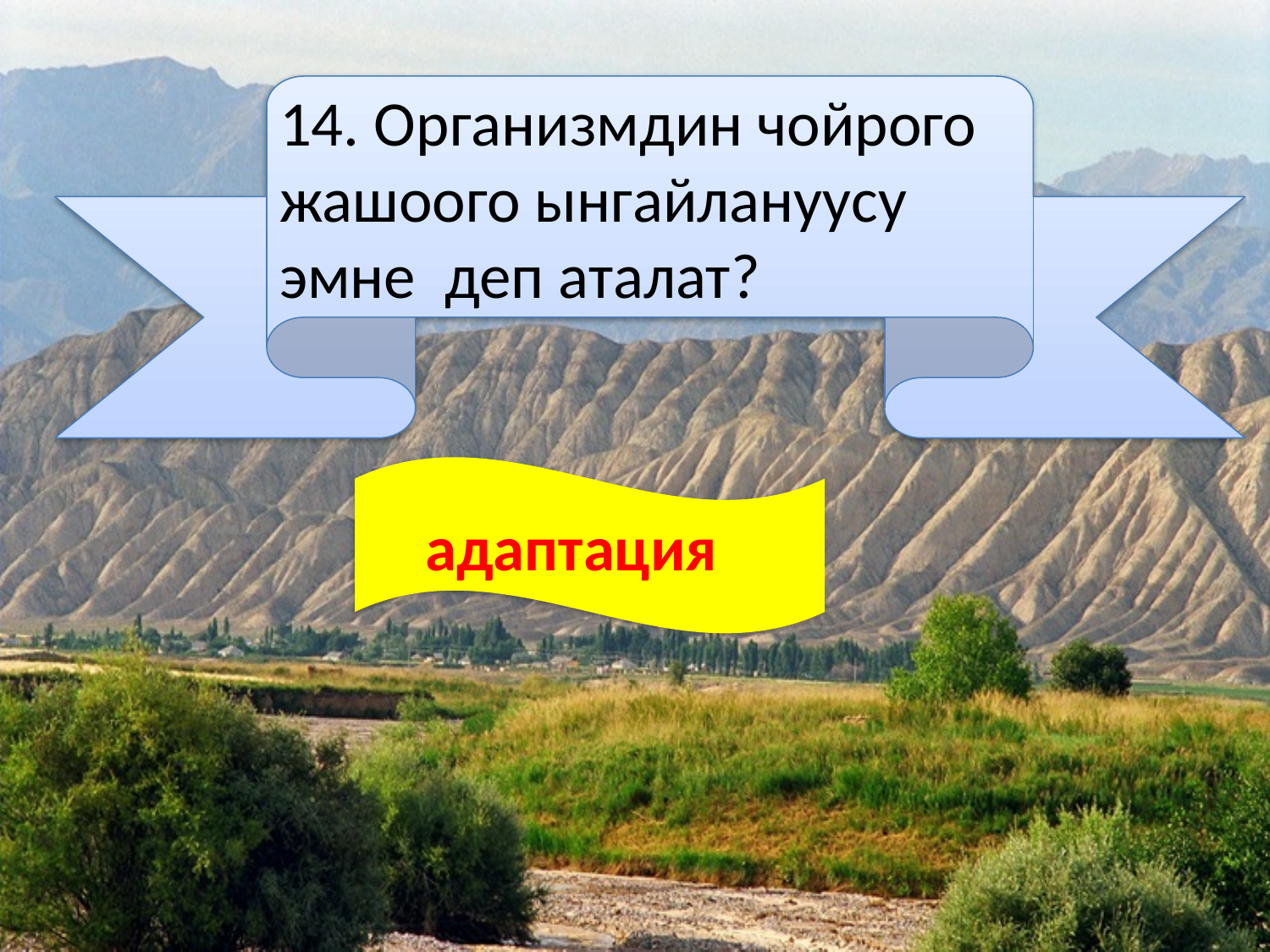

14. Организмдин чойрого  жашоого ынгайлануусу эмне  деп аталат?
    адаптация